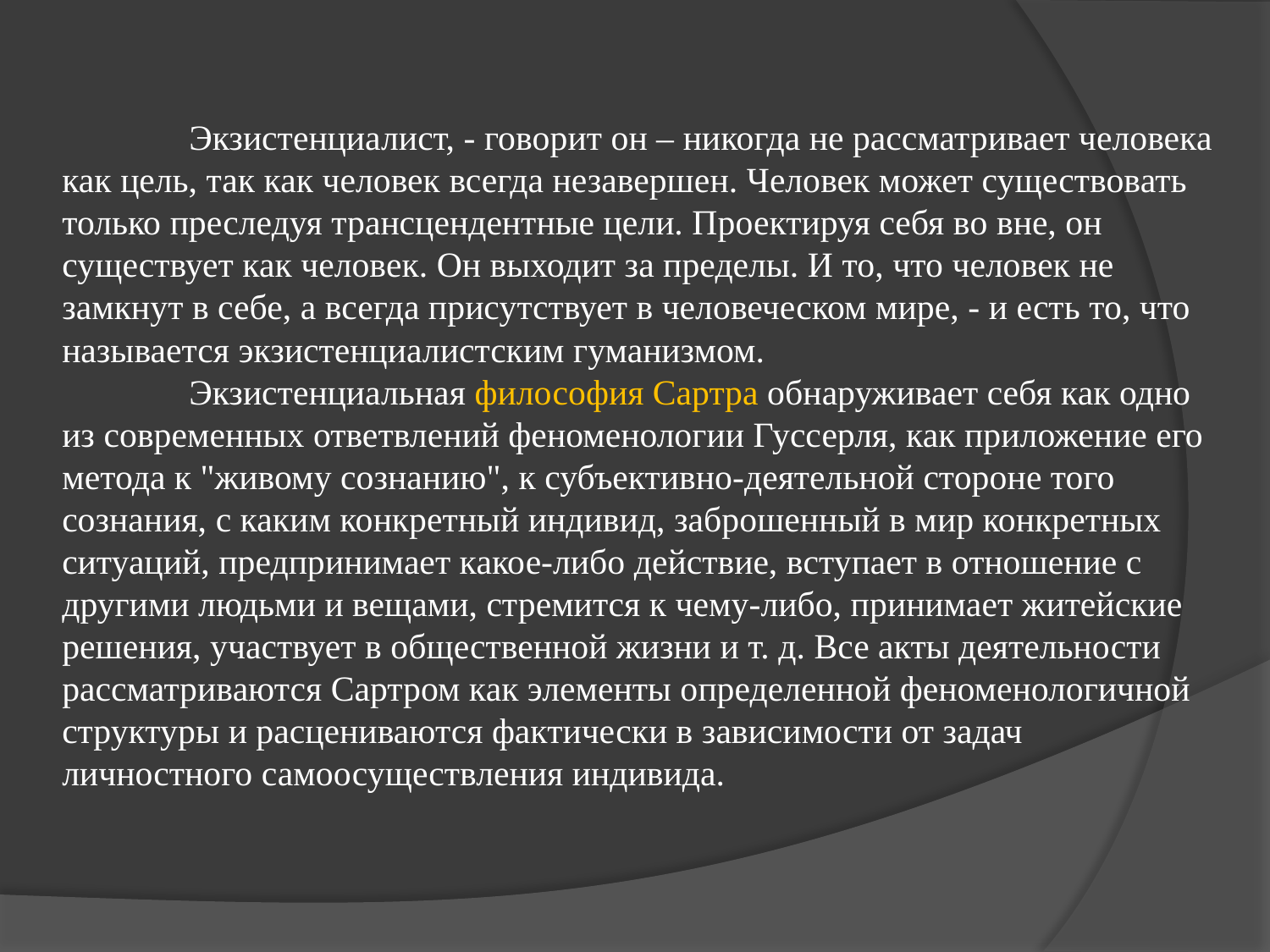

Экзистенциалист, - говорит он – никогда не рассматривает человека как цель, так как человек всегда незавершен. Человек может существовать только преследуя трансцендентные цели. Проектируя себя во вне, он существует как человек. Он выходит за пределы. И то, что человек не замкнут в себе, а всегда присутствует в человеческом мире, - и есть то, что называется экзистенциалистским гуманизмом.
	Экзистенциальная философия Сартра обнаруживает себя как одно из современных ответвлений феноменологии Гуссерля, как приложение его метода к "живому сознанию", к субъективно-деятельной стороне того сознания, с каким конкретный индивид, заброшенный в мир конкретных ситуаций, предпринимает какое-либо действие, вступает в отношение с другими людьми и вещами, стремится к чему-либо, принимает житейские решения, участвует в общественной жизни и т. д. Все акты деятельности рассматриваются Сартром как элементы определенной феноменологичной структуры и расцениваются фактически в зависимости от задач личностного самоосуществления индивида.